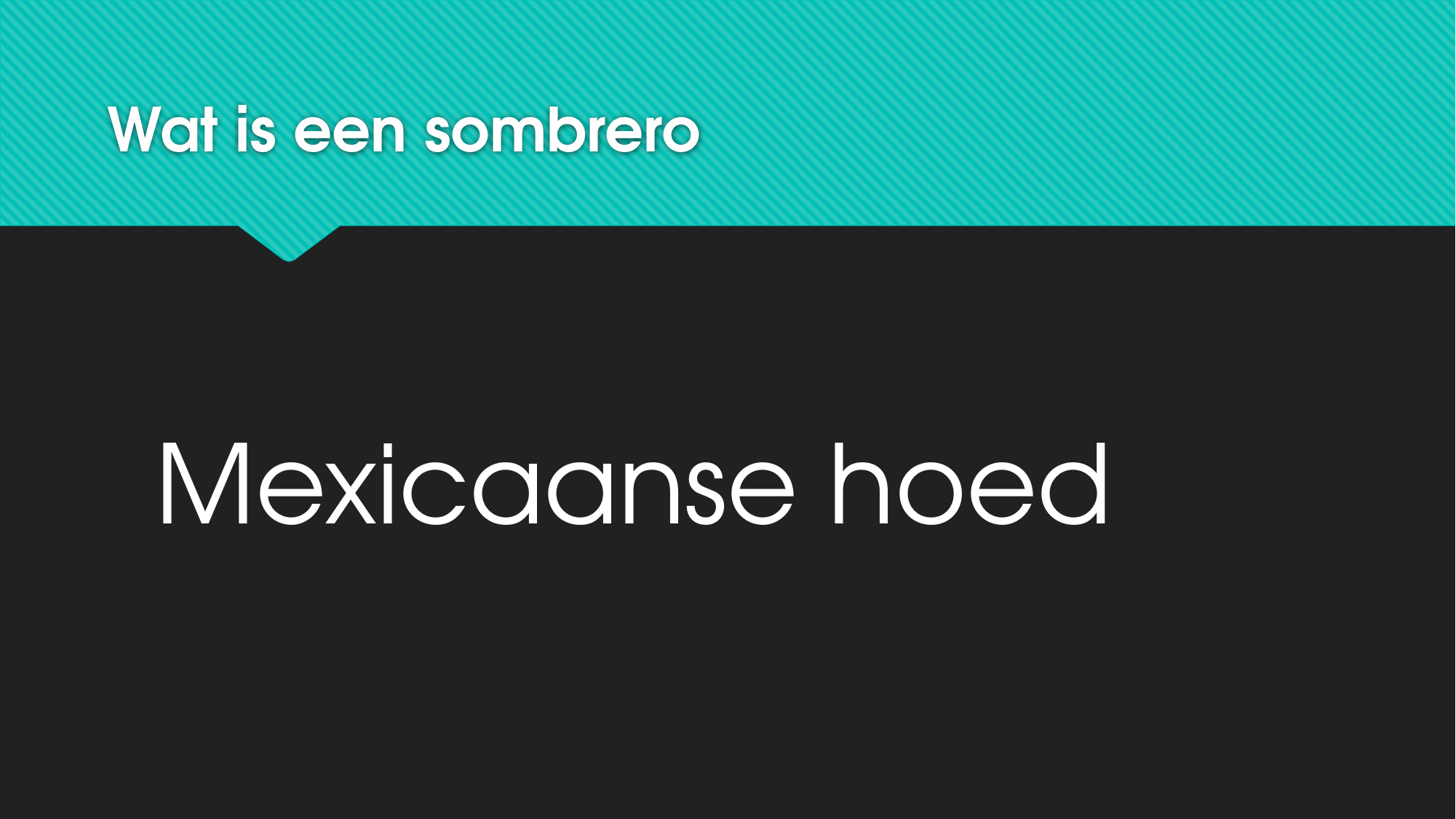

# Wat is een sombrero

Mexicaanse hoed